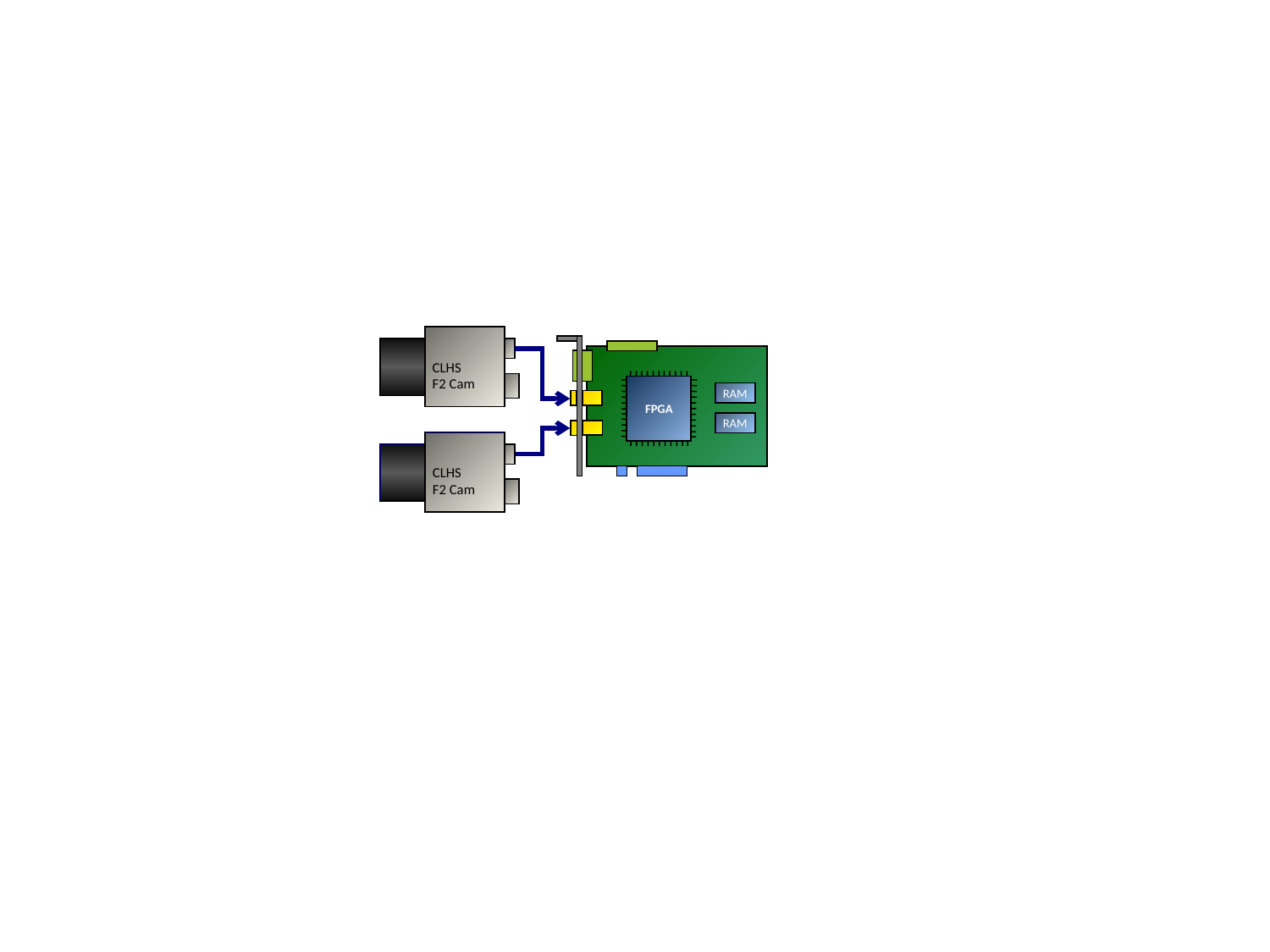

CLHS
F2 Cam

FPGA

RAM

RAM

CLHS
F2 Cam